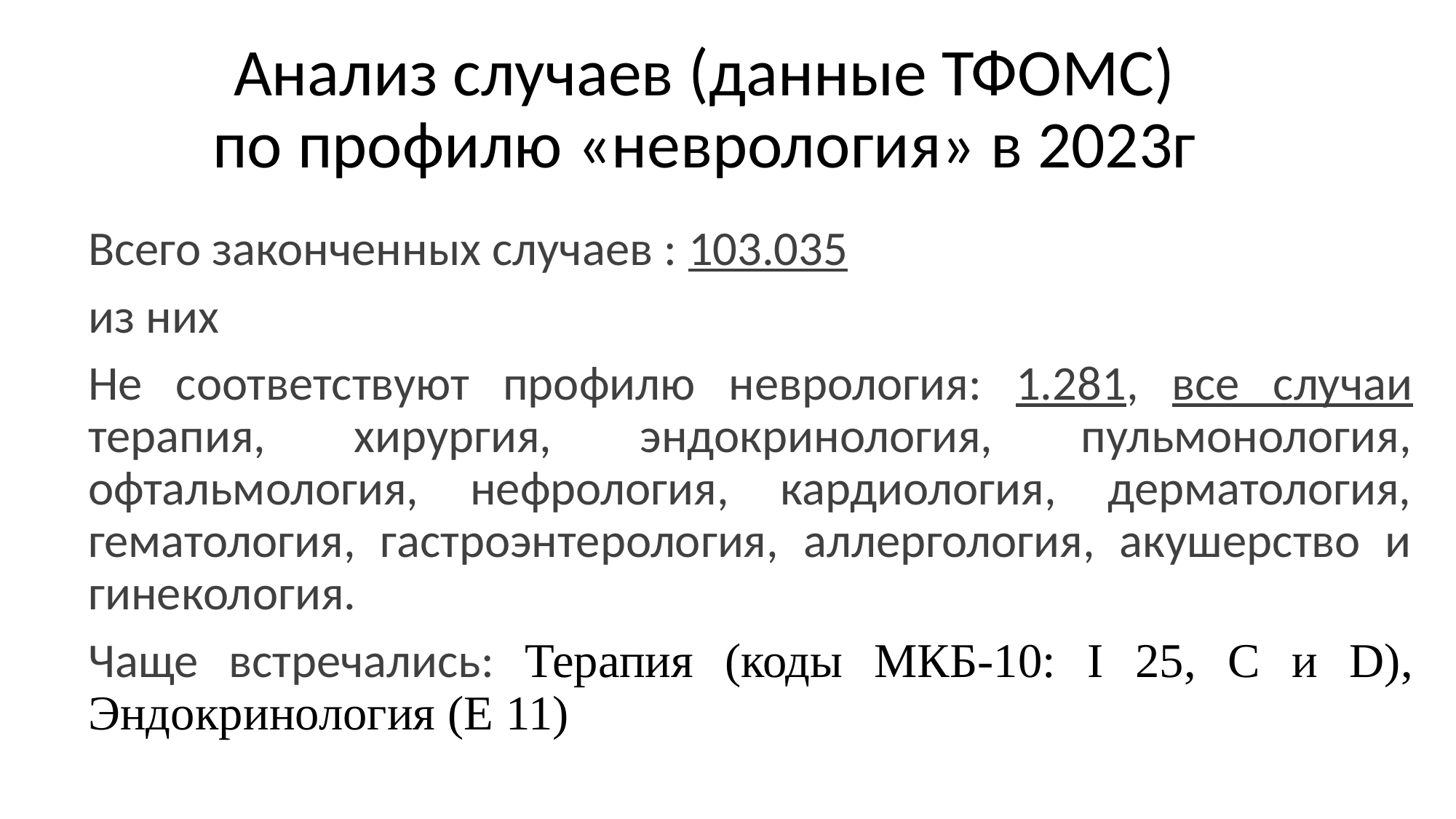

# Анализ случаев (данные ТФОМС) по профилю «неврология» в 2023г
Всего законченных случаев : 103.035
из них
Не соответствуют профилю неврология: 1.281, все случаи терапия, хирургия, эндокринология, пульмонология, офтальмология, нефрология, кардиология, дерматология, гематология, гастроэнтерология, аллергология, акушерство и гинекология.
Чаще встречались: Терапия (коды МКБ-10: I 25, С и D), Эндокринология (Е 11)